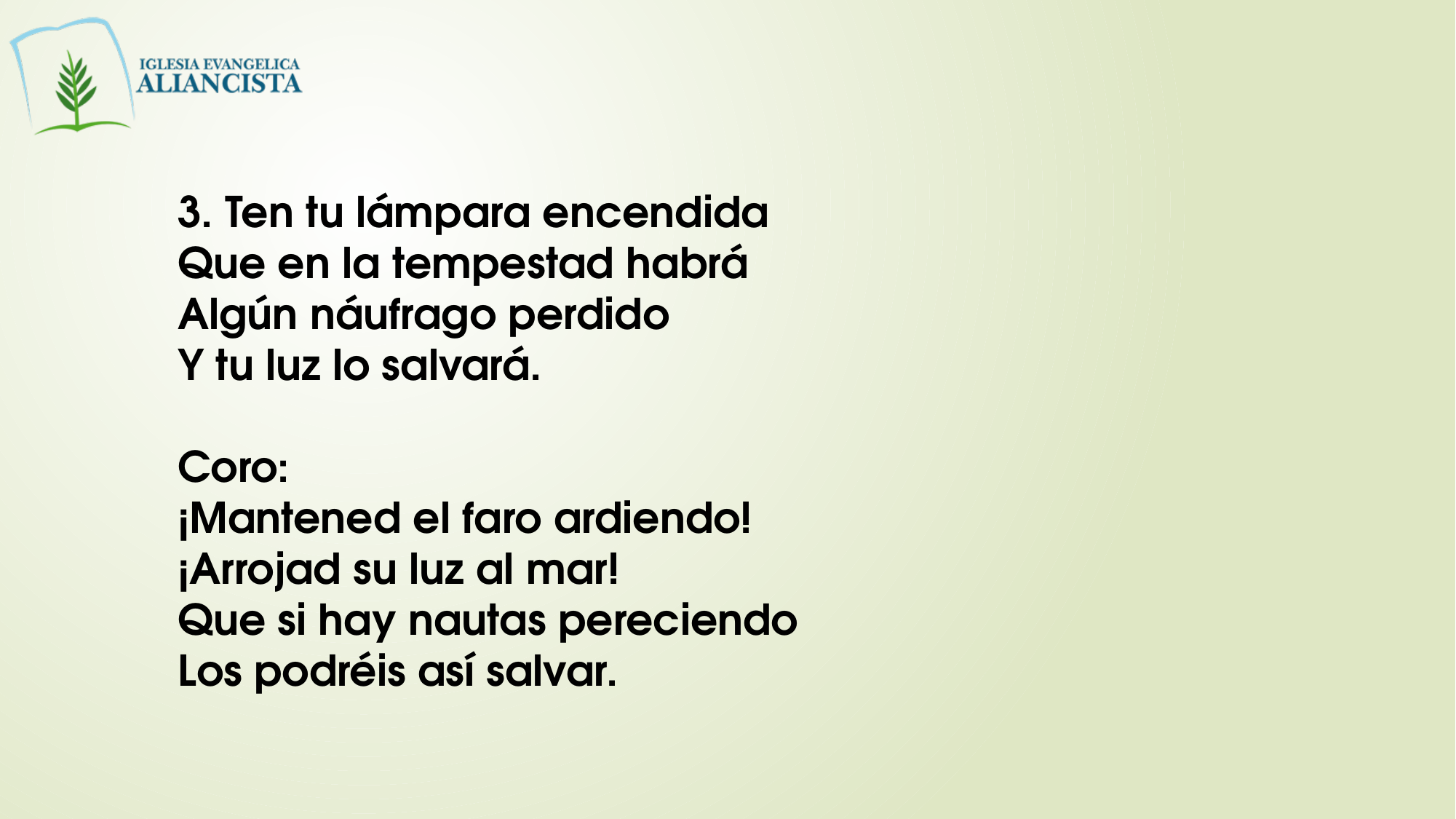

3. Ten tu lámpara encendida
Que en la tempestad habrá
Algún náufrago perdido
Y tu luz lo salvará.

Coro:
¡Mantened el faro ardiendo!
¡Arrojad su luz al mar!
Que si hay nautas pereciendo
Los podréis así salvar.